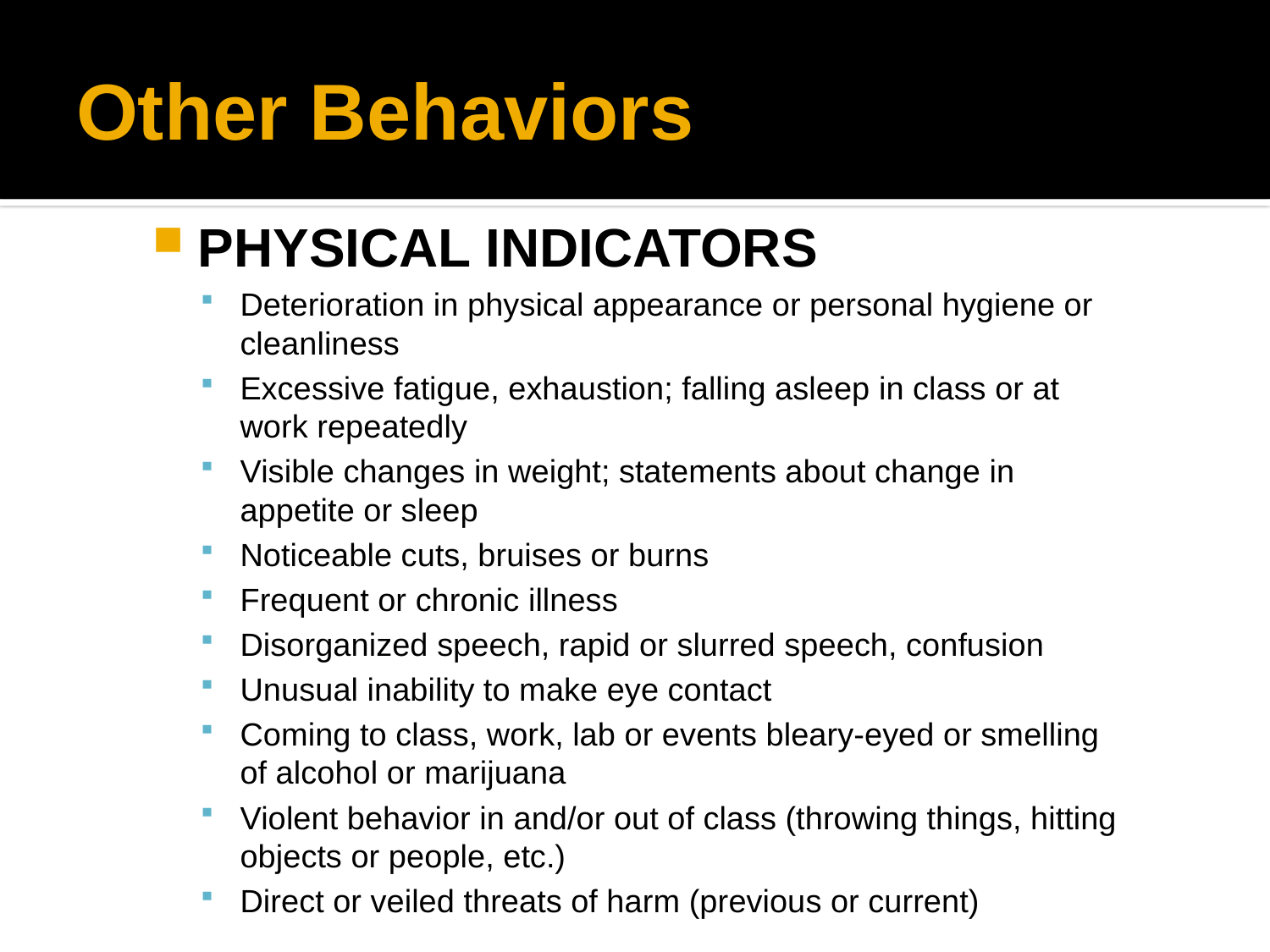

# Other Behaviors
PHYSICAL INDICATORS
Deterioration in physical appearance or personal hygiene or cleanliness
Excessive fatigue, exhaustion; falling asleep in class or at work repeatedly
Visible changes in weight; statements about change in appetite or sleep
Noticeable cuts, bruises or burns
Frequent or chronic illness
Disorganized speech, rapid or slurred speech, confusion
Unusual inability to make eye contact
Coming to class, work, lab or events bleary-eyed or smelling of alcohol or marijuana
Violent behavior in and/or out of class (throwing things, hitting objects or people, etc.)
Direct or veiled threats of harm (previous or current)